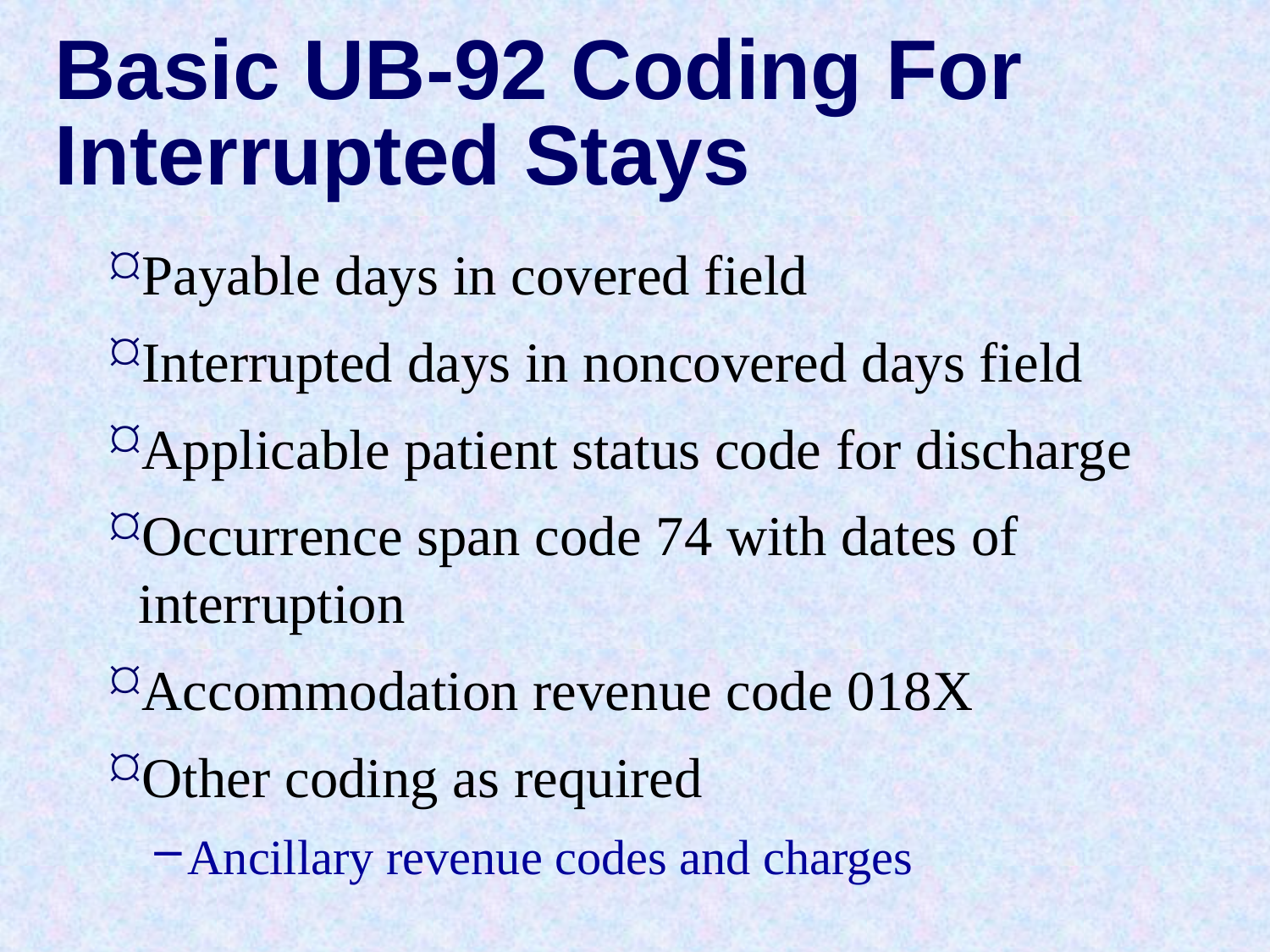

# Basic UB-92 Coding For Interrupted Stays
Payable days in covered field
Interrupted days in noncovered days field
Applicable patient status code for discharge
Occurrence span code 74 with dates of interruption
Accommodation revenue code 018X
Other coding as required
Ancillary revenue codes and charges